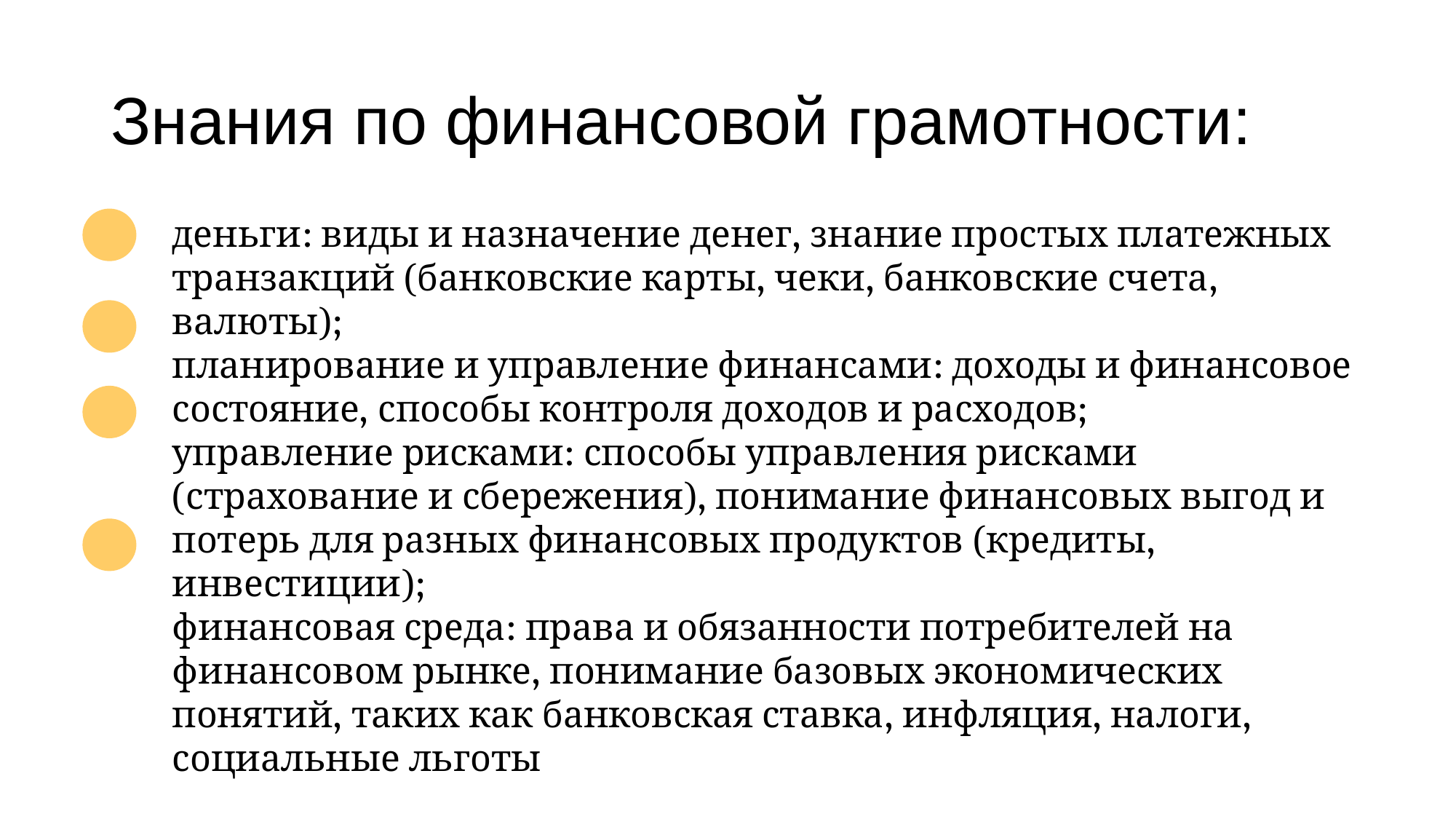

# Знания по финансовой грамотности:
деньги: виды и назначение денег, знание простых платежных транзакций (банковские карты, чеки, банковские счета, валюты);
планирование и управление финансами: доходы и финансовое состояние, способы контроля доходов и расходов;
управление рисками: способы управления рисками (страхование и сбережения), понимание финансовых выгод и потерь для разных финансовых продуктов (кредиты, инвестиции);
финансовая среда: права и обязанности потребителей на финансовом рынке, понимание базовых экономических понятий, таких как банковская ставка, инфляция, налоги, социальные льготы